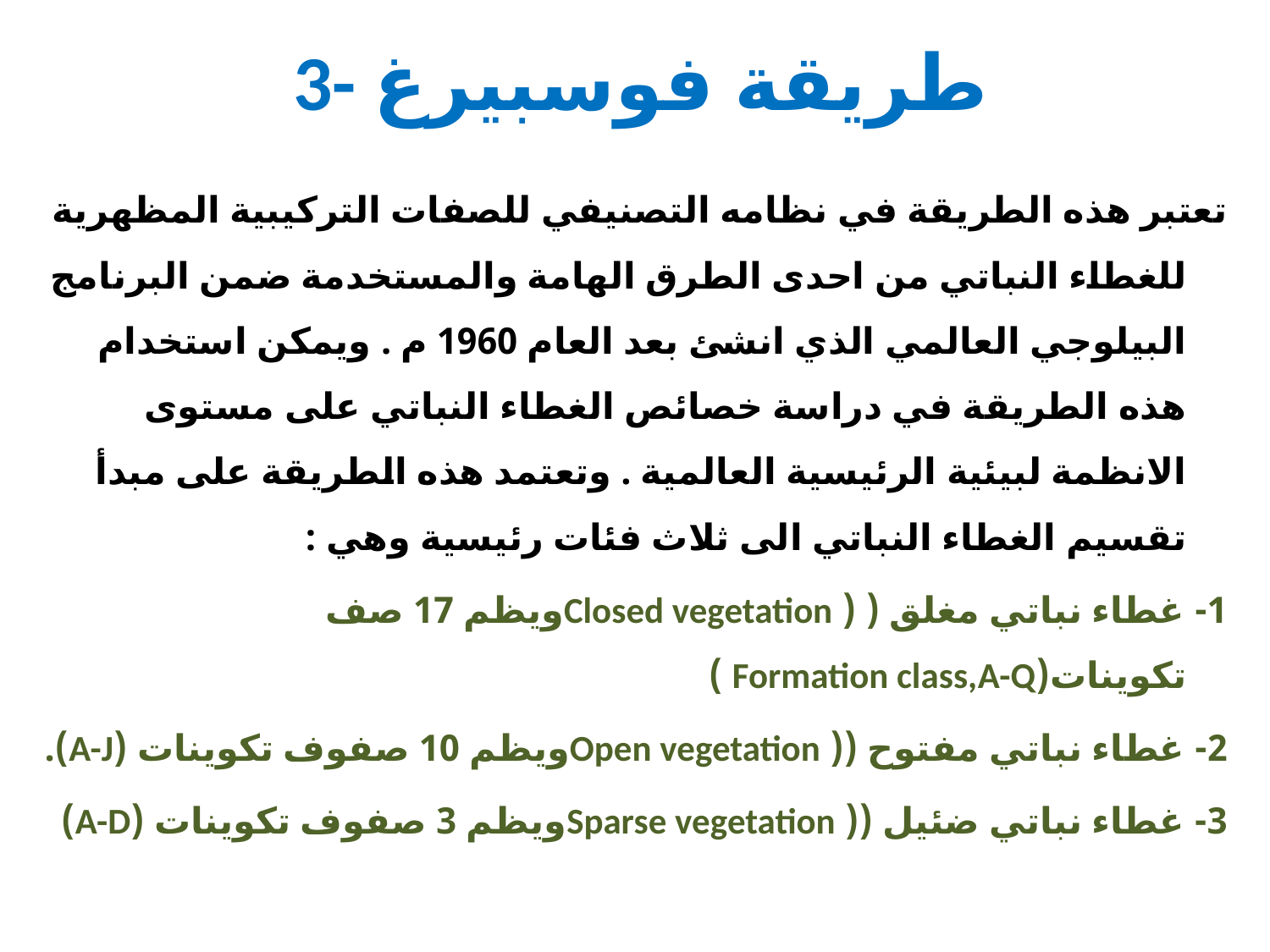

# 3- طريقة فوسبيرغ
تعتبر هذه الطريقة في نظامه التصنيفي للصفات التركيبية المظهرية للغطاء النباتي من احدى الطرق الهامة والمستخدمة ضمن البرنامج البيلوجي العالمي الذي انشئ بعد العام 1960 م . ويمكن استخدام هذه الطريقة في دراسة خصائص الغطاء النباتي على مستوى الانظمة لبيئية الرئيسية العالمية . وتعتمد هذه الطريقة على مبدأ تقسيم الغطاء النباتي الى ثلاث فئات رئيسية وهي :
1- غطاء نباتي مغلق ( ( Closed vegetationويظم 17 صف تكوينات(Formation class,A-Q )
2- غطاء نباتي مفتوح (( Open vegetationويظم 10 صفوف تكوينات (A-J).
3- غطاء نباتي ضئيل (( Sparse vegetationويظم 3 صفوف تكوينات (A-D)